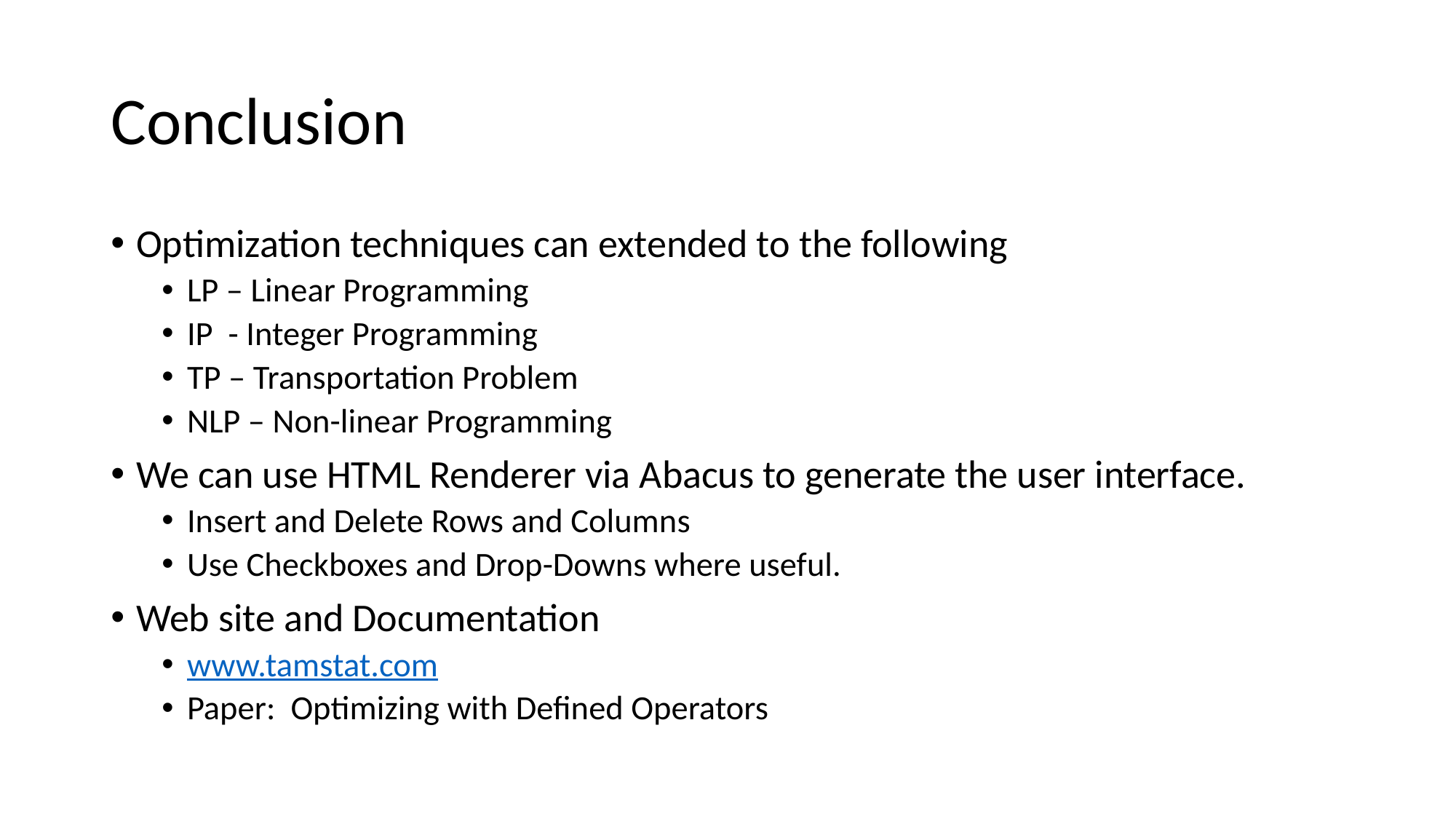

# Conclusion
Optimization techniques can extended to the following
LP – Linear Programming
IP  - Integer Programming
TP – Transportation Problem
NLP – Non-linear Programming
We can use HTML Renderer via Abacus to generate the user interface.
Insert and Delete Rows and Columns
Use Checkboxes and Drop-Downs where useful.
Web site and Documentation
www.tamstat.com
Paper:  Optimizing with Defined Operators